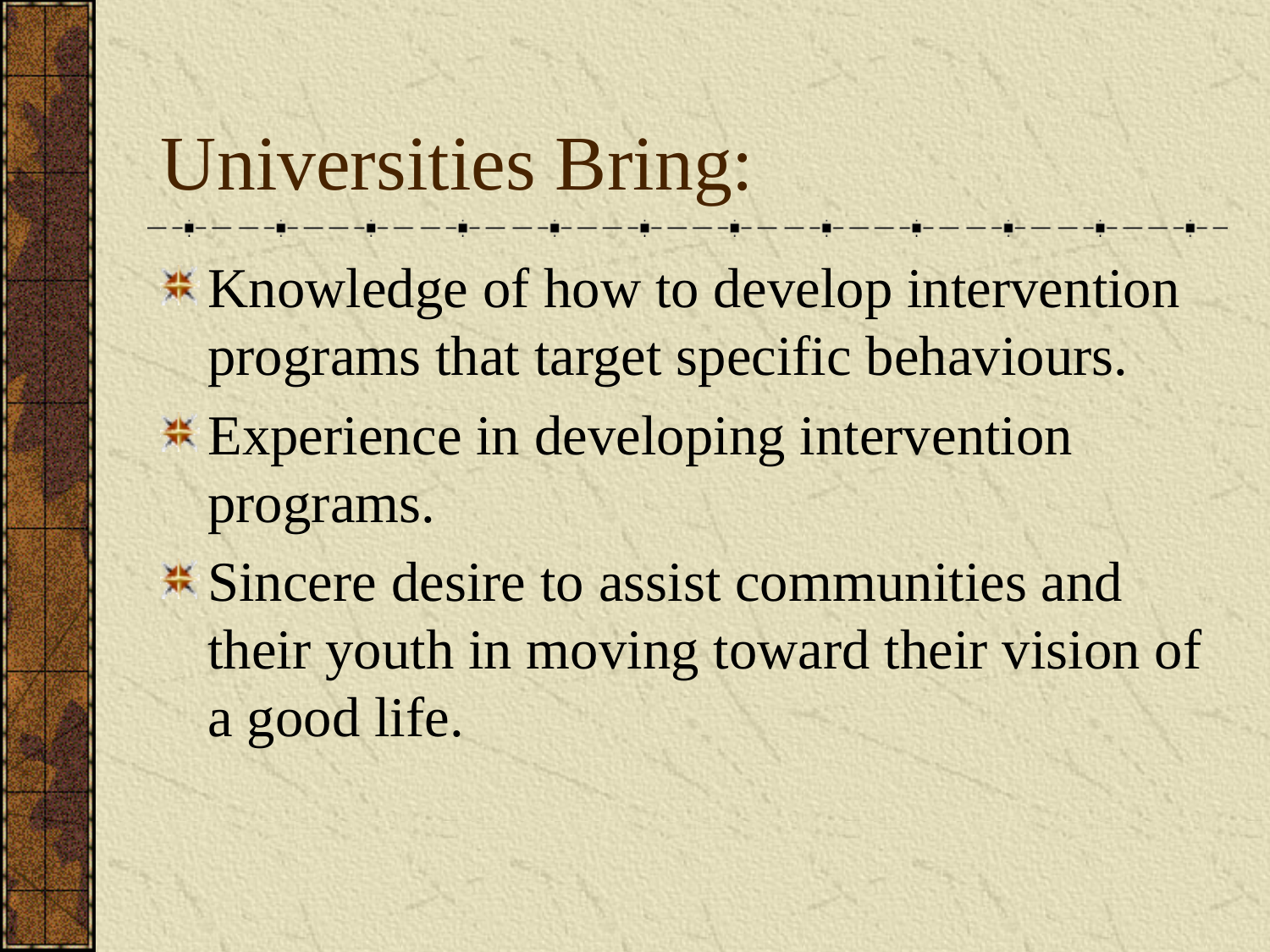

# Universities Bring:
Knowledge of how to develop intervention programs that target specific behaviours.
Experience in developing intervention programs.
Sincere desire to assist communities and their youth in moving toward their vision of a good life.